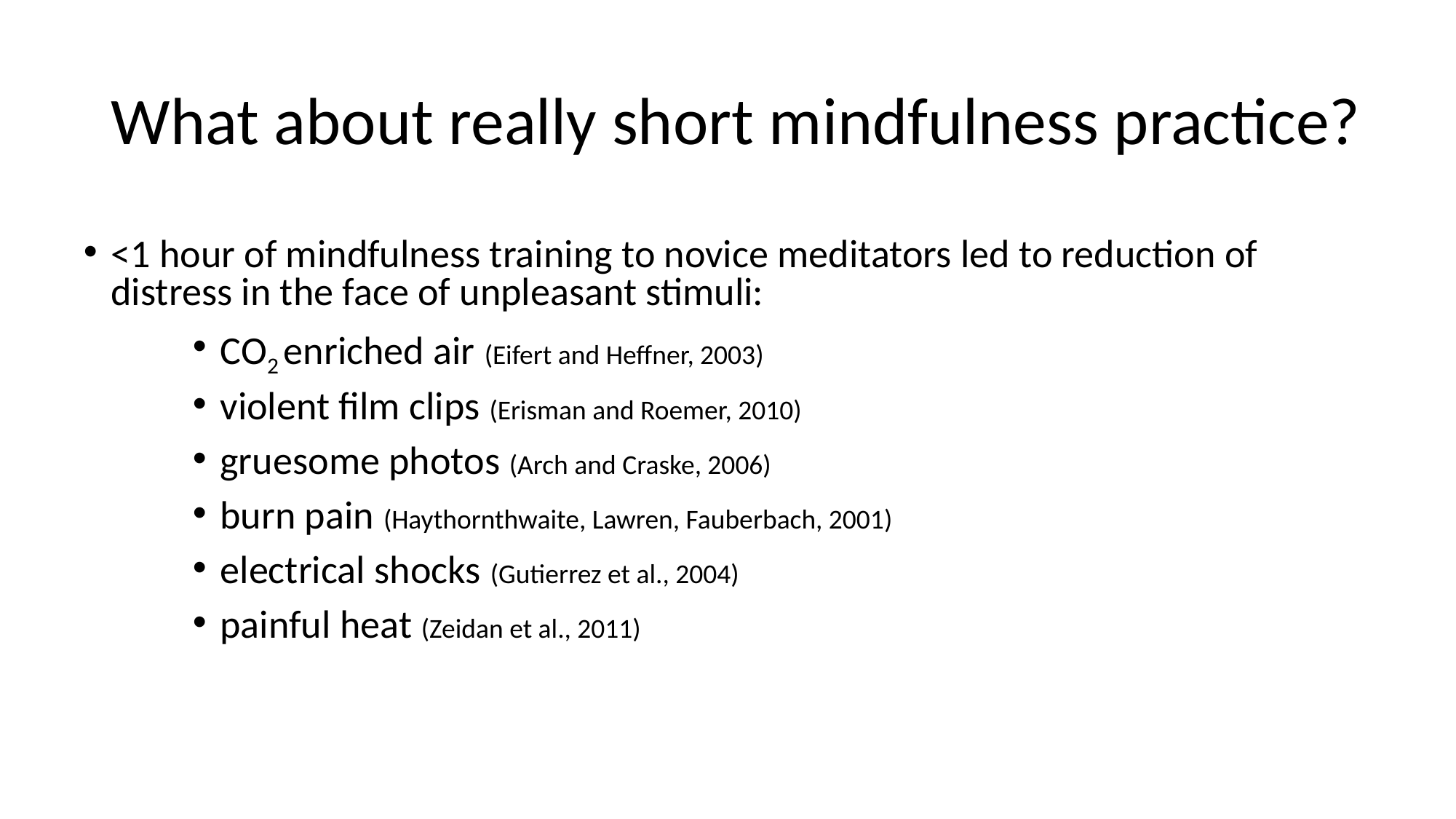

# What about really short mindfulness practice?
<1 hour of mindfulness training to novice meditators led to reduction of distress in the face of unpleasant stimuli:
CO2 enriched air (Eifert and Heffner, 2003)
violent film clips (Erisman and Roemer, 2010)
gruesome photos (Arch and Craske, 2006)
burn pain (Haythornthwaite, Lawren, Fauberbach, 2001)
electrical shocks (Gutierrez et al., 2004)
painful heat (Zeidan et al., 2011)